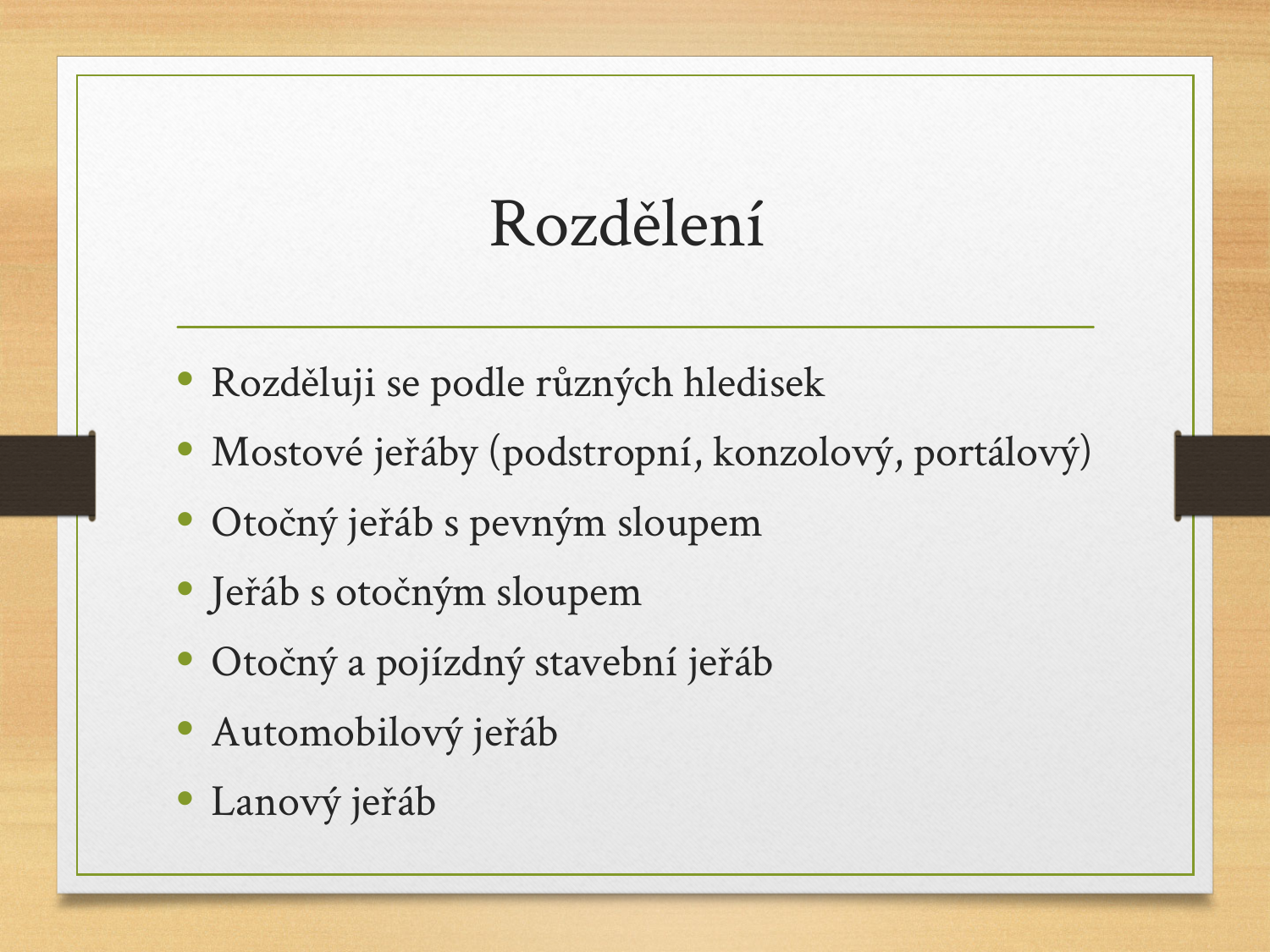

# Rozdělení
Rozděluji se podle různých hledisek
Mostové jeřáby (podstropní, konzolový, portálový)
Otočný jeřáb s pevným sloupem
Jeřáb s otočným sloupem
Otočný a pojízdný stavební jeřáb
Automobilový jeřáb
Lanový jeřáb